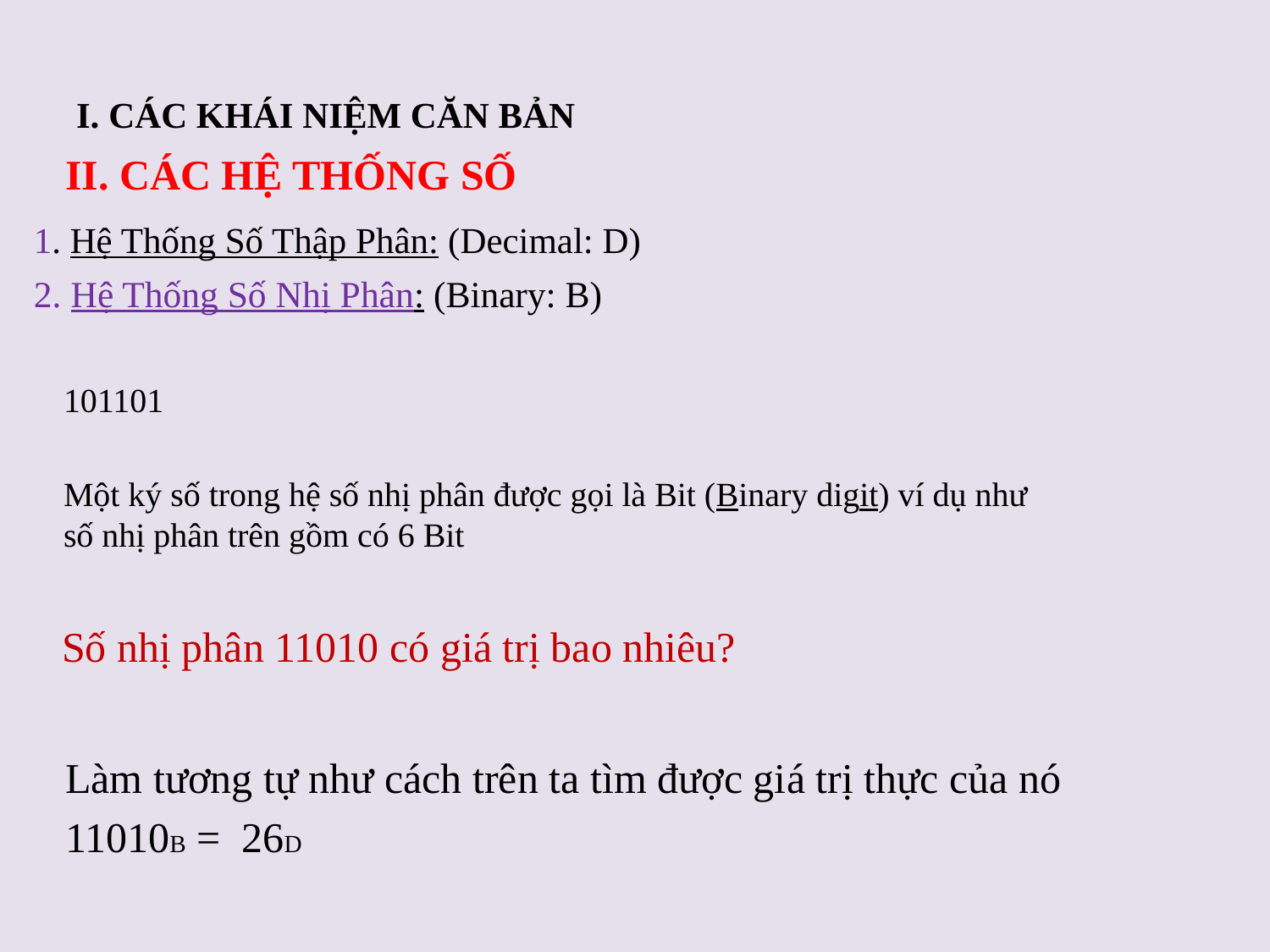

I. Các khái niệm căn bản
II. Các hệ thống số
1. Hệ Thống Số Thập Phân: (Decimal: D)
2. Hệ Thống Số Nhị Phân: (Binary: B)
101101

Một ký số trong hệ số nhị phân được gọi là Bit (Binary digit) ví dụ như số nhị phân trên gồm có 6 Bit
Số nhị phân 11010 có giá trị bao nhiêu?
Làm tương tự như cách trên ta tìm được giá trị thực của nó
11010B =  26D